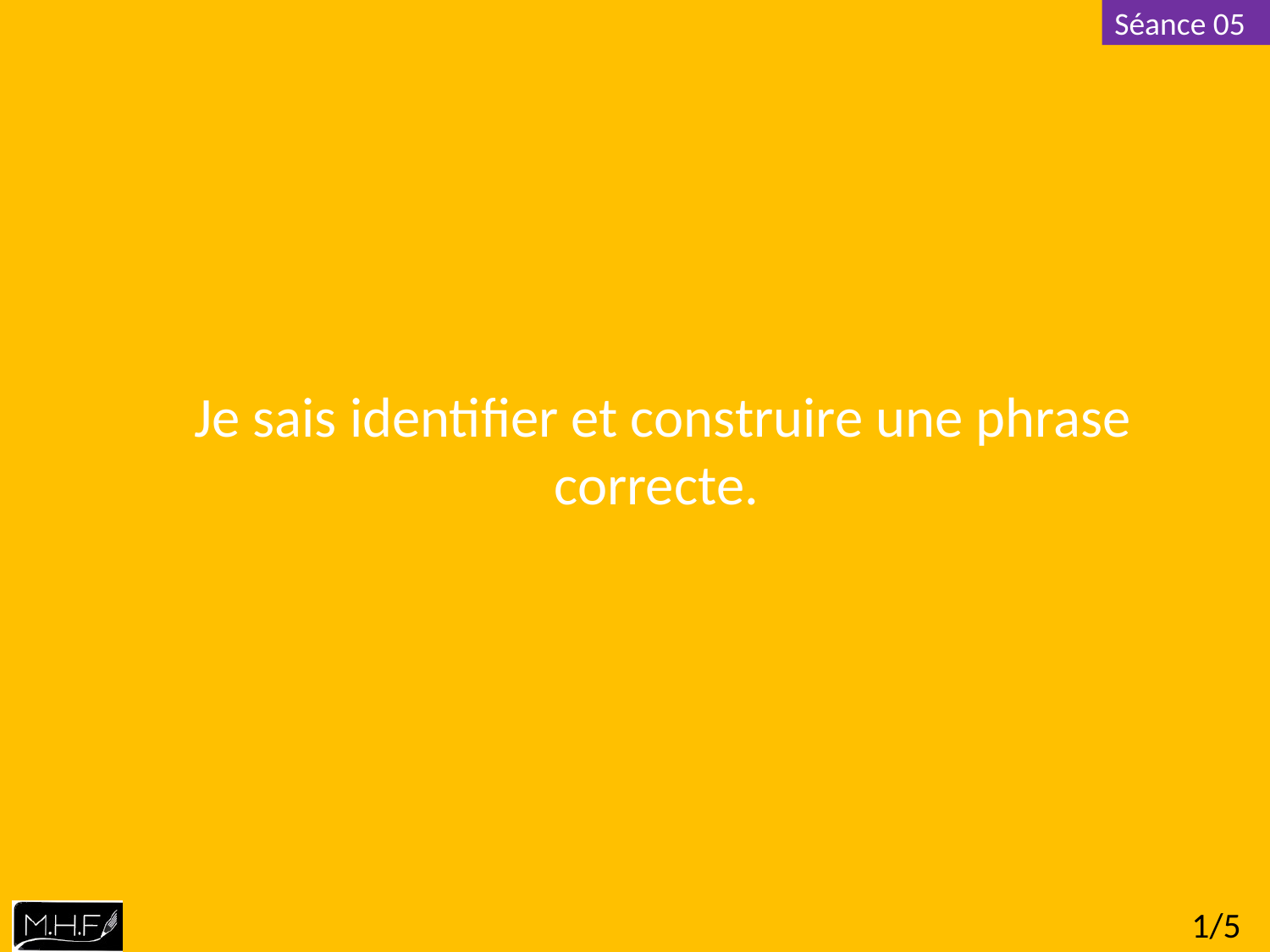

Je sais identifier et construire une phrase correcte.
1/5